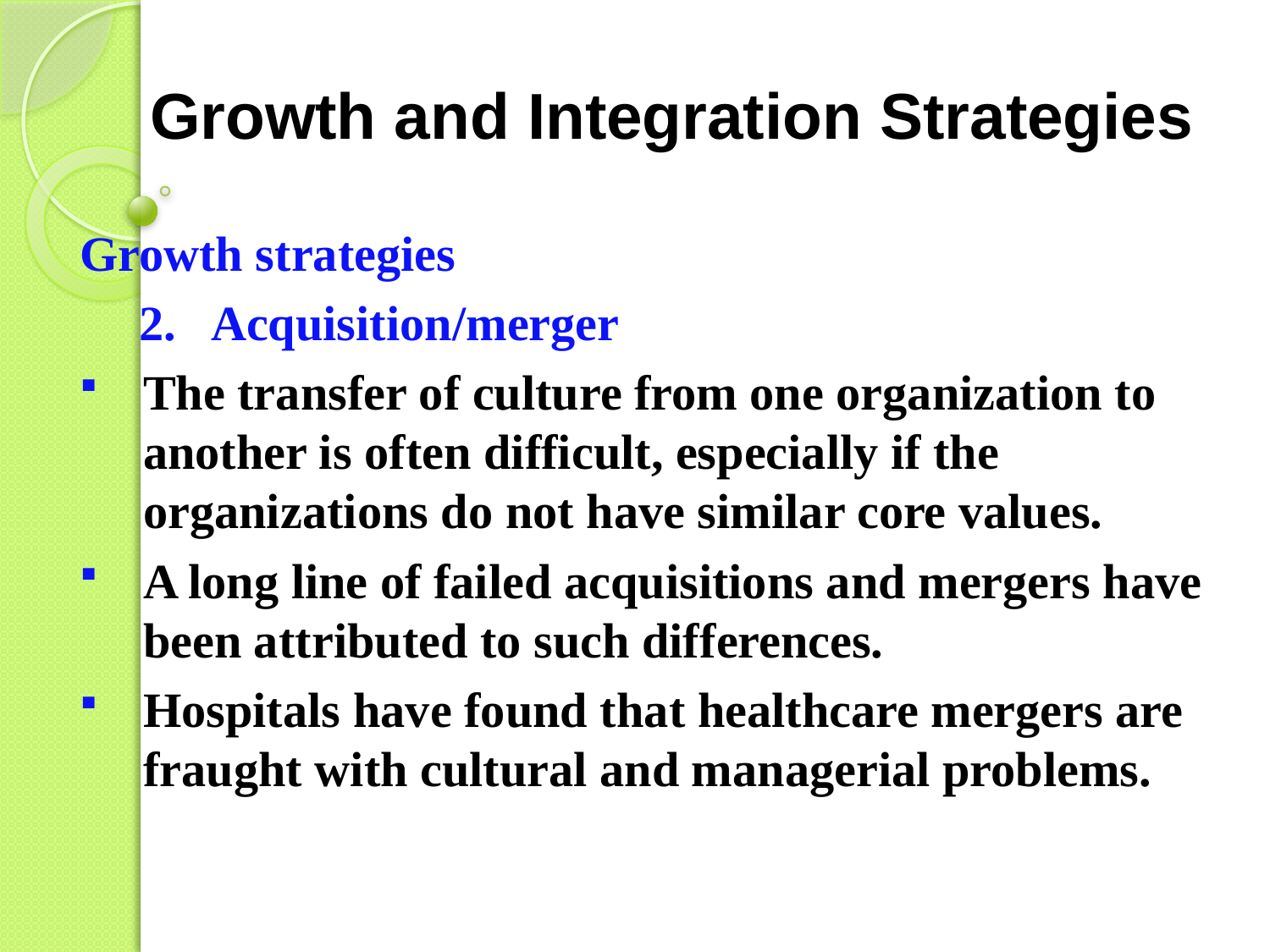

# Growth and Integration Strategies
Growth strategies
Acquisition/merger
The transfer of culture from one organization to another is often difficult, especially if the organizations do not have similar core values.
A long line of failed acquisitions and mergers have been attributed to such differences.
Hospitals have found that healthcare mergers are fraught with cultural and managerial problems.